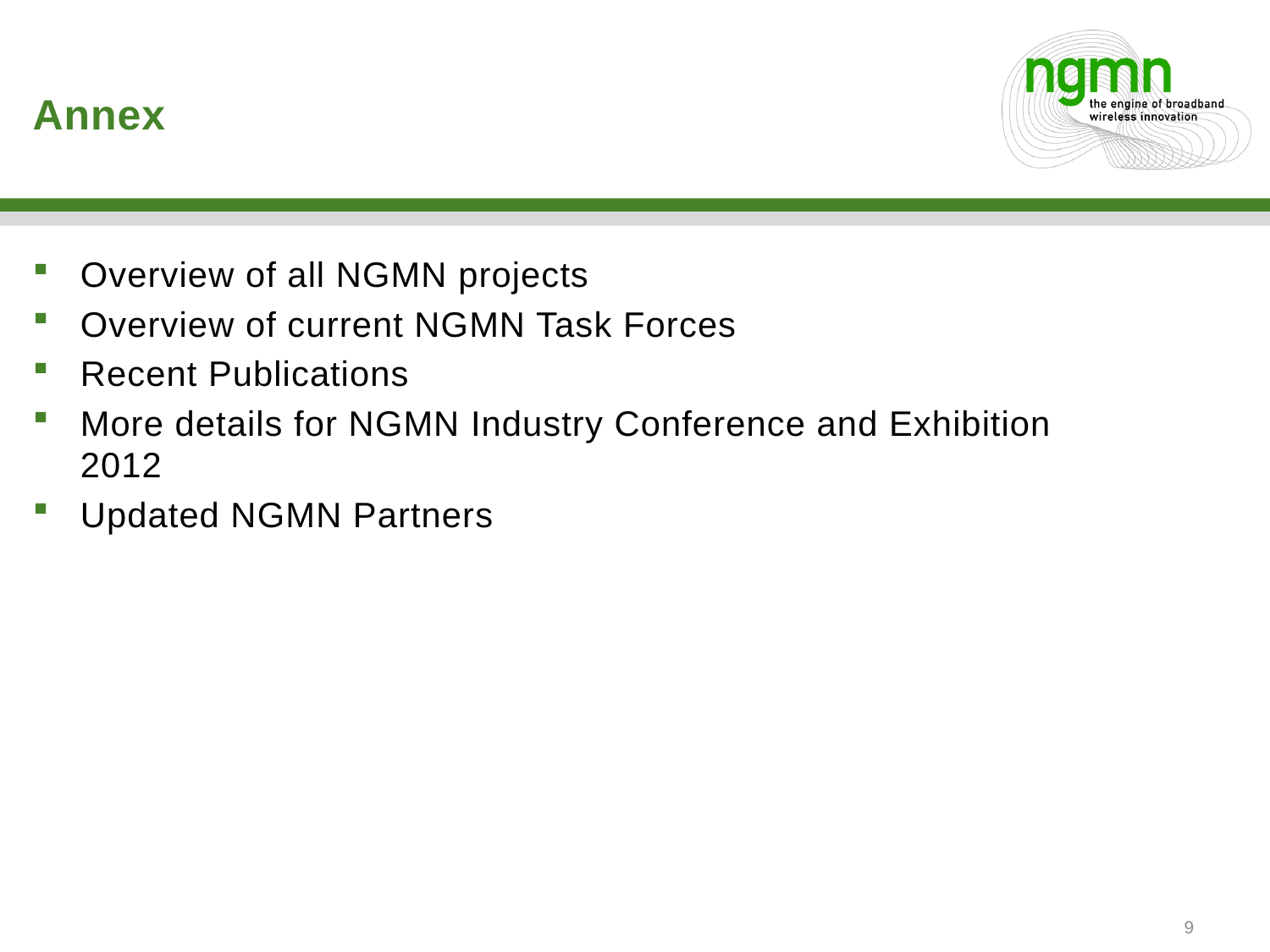

# Annex

Overview of all NGMN projects
Overview of current NGMN Task Forces
Recent Publications
More details for NGMN Industry Conference and Exhibition 2012
Updated NGMN Partners
9